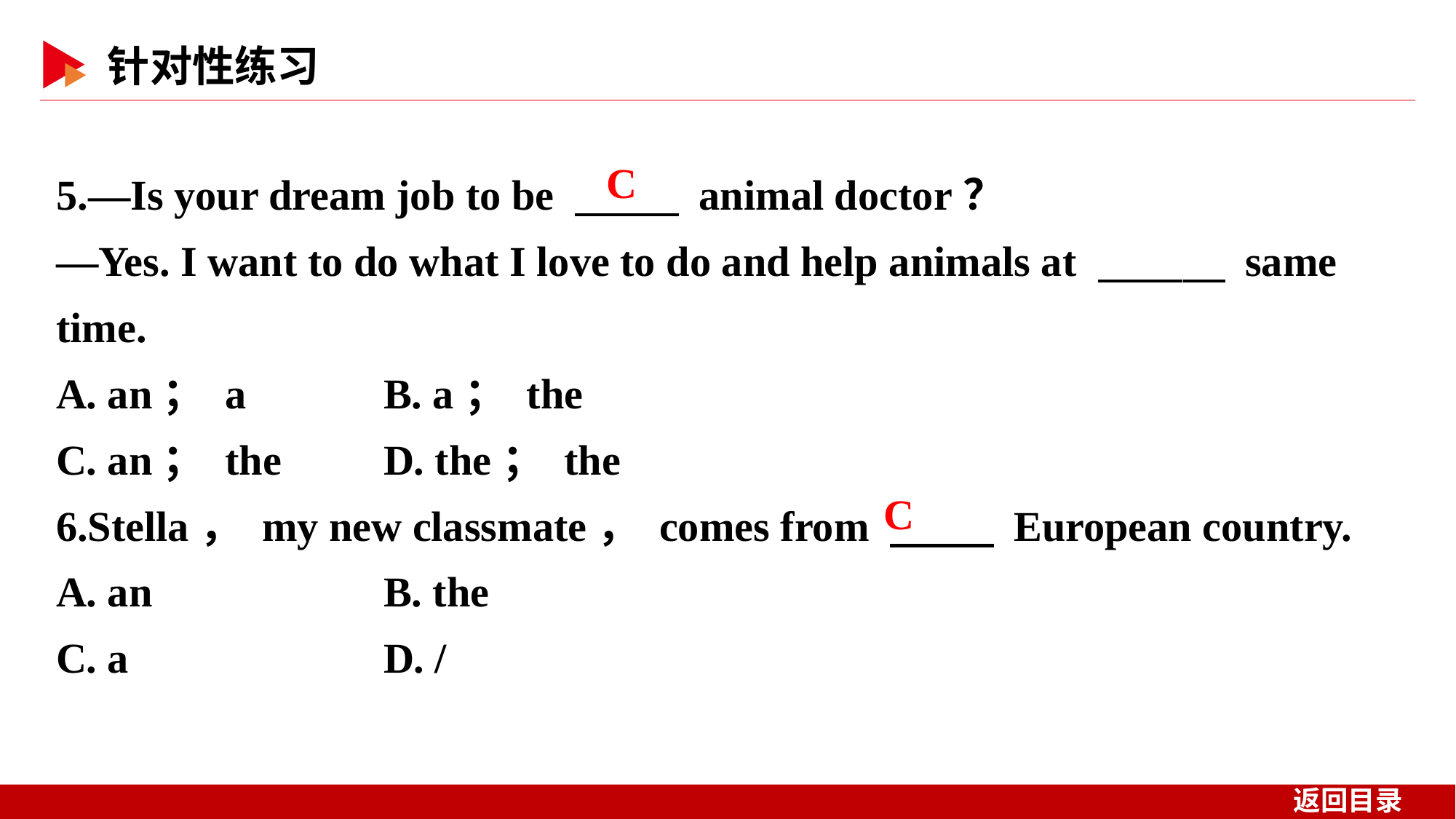

5.—Is your dream job to be 　  　 animal doctor？
—Yes. I want to do what I love to do and help animals at 　　　 same time.
A. an； a         	B. a； the
C. an； the       	D. the； the
6.Stella， my new classmate， comes from 　  　 European country.
A. an                	B. the
C. a                	D. /
C
C